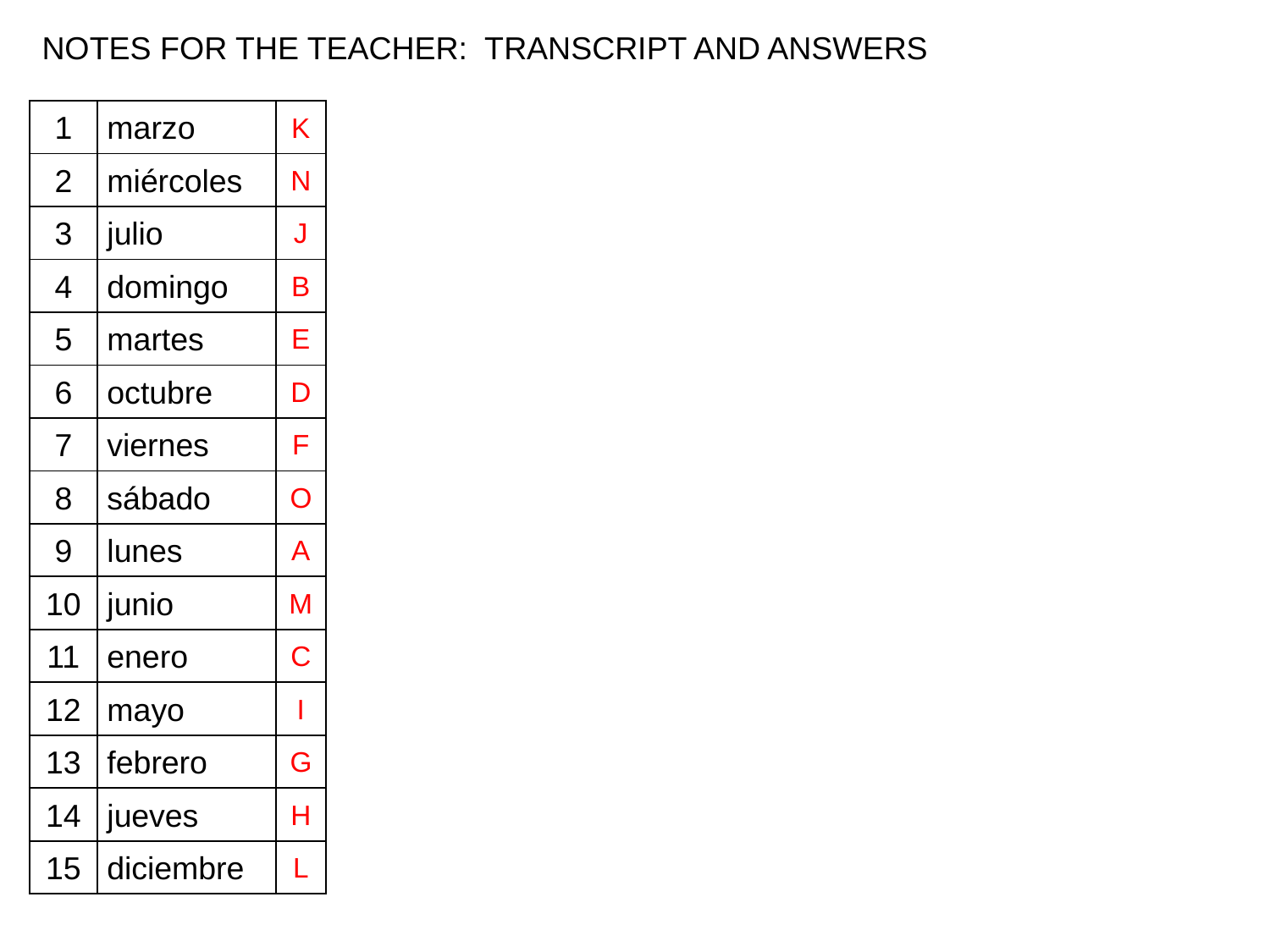

NOTES FOR THE TEACHER:  TRANSCRIPT AND ANSWERS
| 1 | marzo | K |
| --- | --- | --- |
| 2 | miércoles | N |
| 3 | julio | J |
| 4 | domingo | B |
| 5 | martes | E |
| 6 | octubre | D |
| 7 | viernes | F |
| 8 | sábado | O |
| 9 | lunes | A |
| 10 | junio | M |
| 11 | enero | C |
| 12 | mayo | I |
| 13 | febrero | G |
| 14 | jueves | H |
| 15 | diciembre | L |